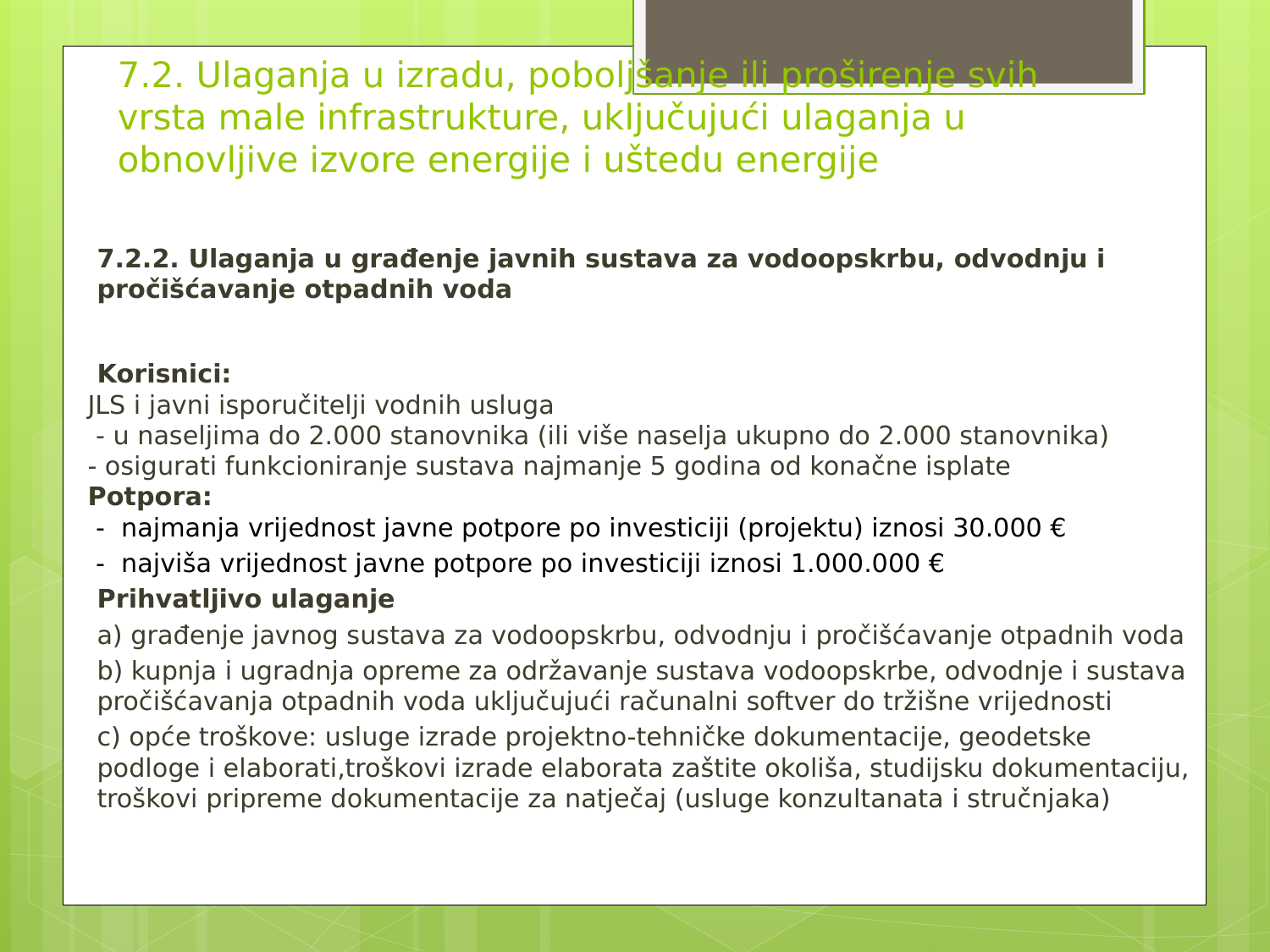

# 7.2. Ulaganja u izradu, poboljšanje ili proširenje svih vrsta male infrastrukture, uključujući ulaganja u obnovljive izvore energije i uštedu energije
7.2.2. Ulaganja u građenje javnih sustava za vodoopskrbu, odvodnju i pročišćavanje otpadnih voda

Korisnici:
JLS i javni isporučitelji vodnih usluga
 - u naseljima do 2.000 stanovnika (ili više naselja ukupno do 2.000 stanovnika)
- osigurati funkcioniranje sustava najmanje 5 godina od konačne isplate
Potpora:
 -  najmanja vrijednost javne potpore po investiciji (projektu) iznosi 30.000 €
 -  najviša vrijednost javne potpore po investiciji iznosi 1.000.000 €
Prihvatljivo ulaganje
a) građenje javnog sustava za vodoopskrbu, odvodnju i pročišćavanje otpadnih voda
b) kupnja i ugradnja opreme za održavanje sustava vodoopskrbe, odvodnje i sustava pročišćavanja otpadnih voda uključujući računalni softver do tržišne vrijednosti
c) opće troškove: usluge izrade projektno-tehničke dokumentacije, geodetske podloge i elaborati,troškovi izrade elaborata zaštite okoliša, studijsku dokumentaciju, troškovi pripreme dokumentacije za natječaj (usluge konzultanata i stručnjaka)